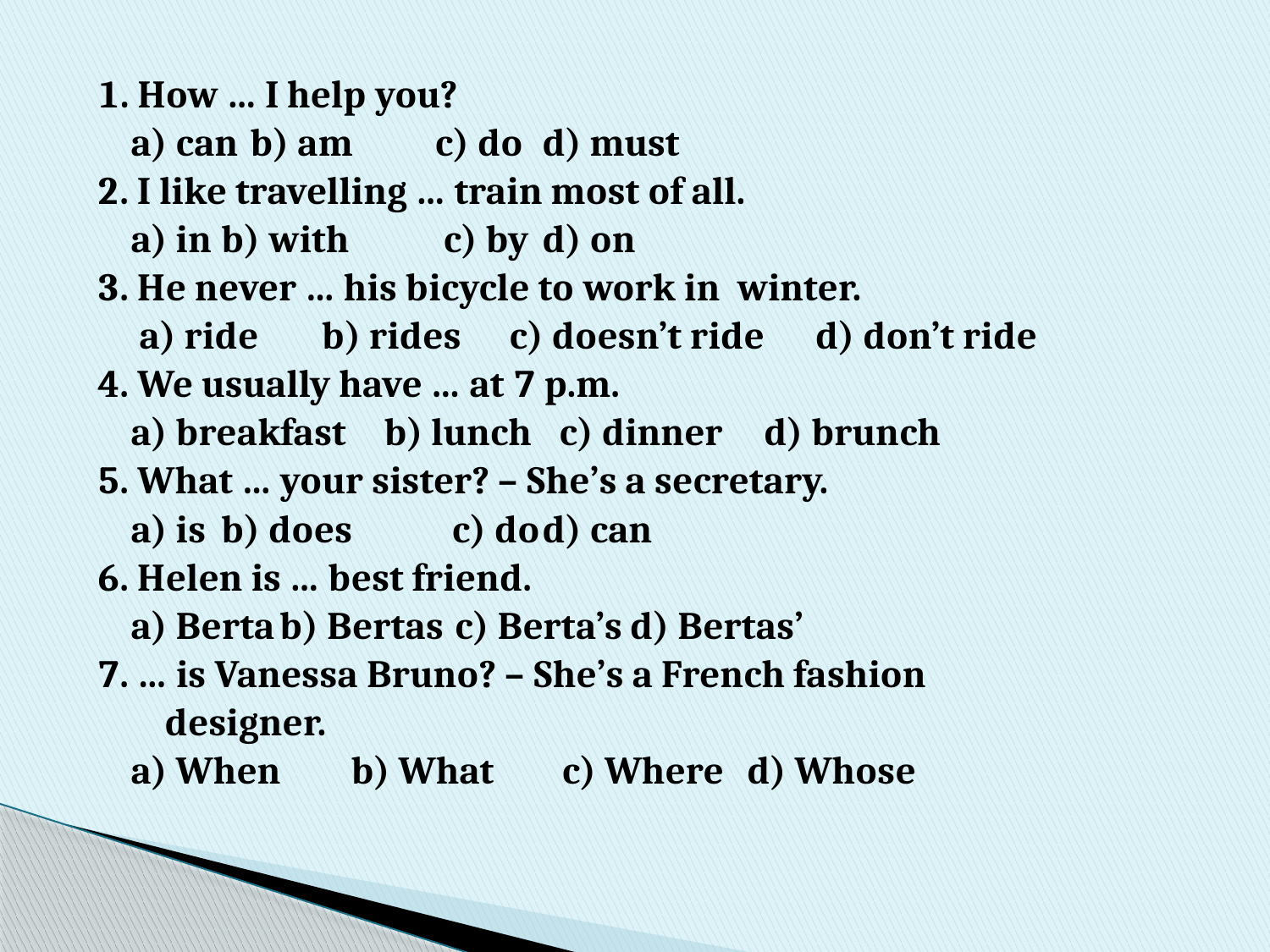

1. How … I help you?
       a) can 		b) am 	        c) do		d) must
   2. I like travelling … train most of all.
       a) in		b) with	         c) by		d) on
   3. He never … his bicycle to work in  winter.
        a) ride	     b) rides	   c) doesn’t ride      d) don’t ride
   4. We usually have … at 7 p.m.
       a) breakfast	  b) lunch 	  c) dinner	  d) brunch
   5. What … your sister? – She’s a secretary.
       a) is		b) does	          c) do		d) can
   6. Helen is … best friend.
       a) Berta		b) Bertas	c) Berta’s	d) Bertas’
   7. … is Vanessa Bruno? – She’s a French fashion
           designer.
       a) When	     b) What        c) Where 	d) Whose